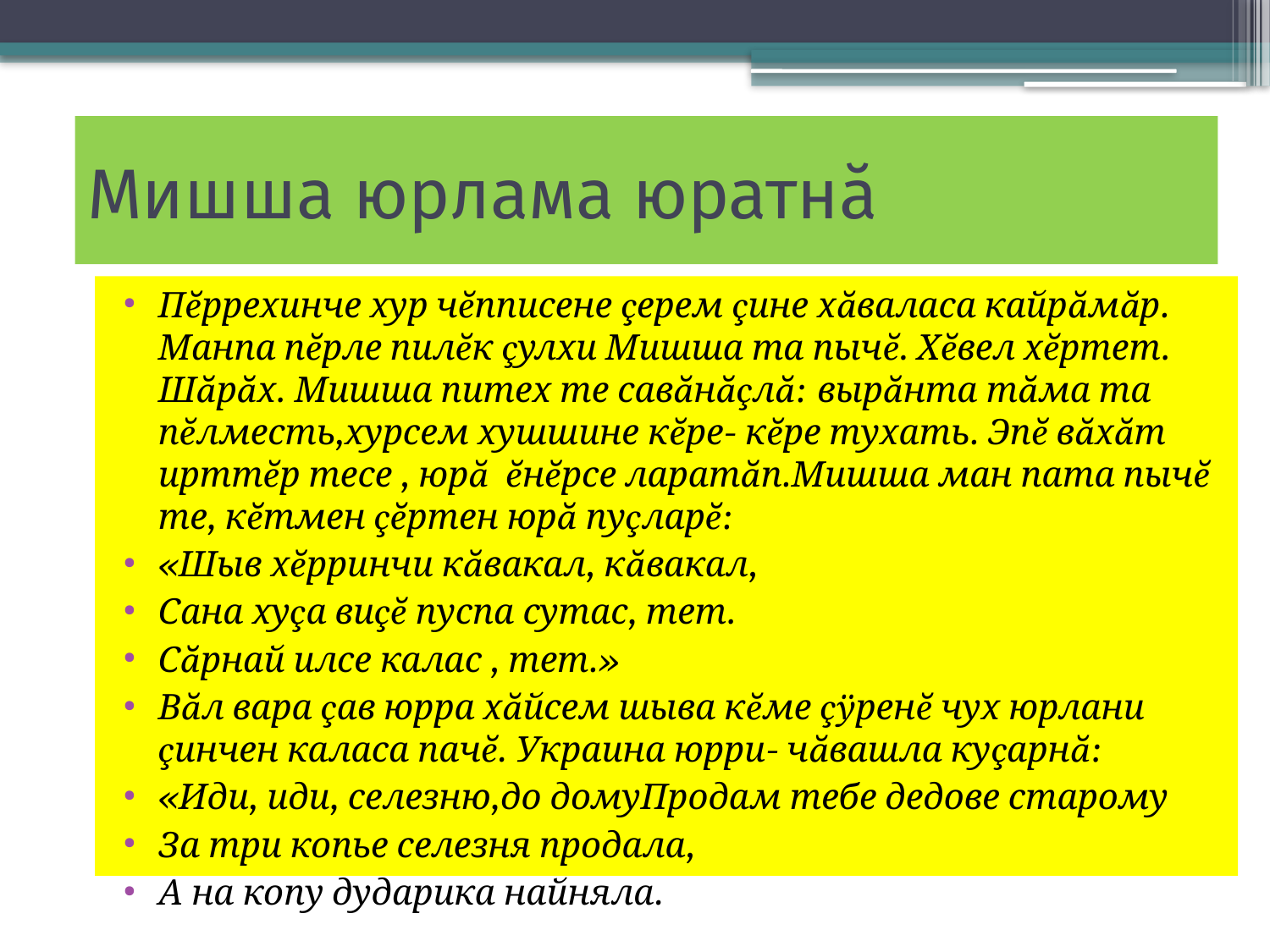

# Мишша юрлама юратнă
Пĕррехинче хур чĕпписене çерем çине хăваласа кайрăмăр. Манпа пĕрле пилĕк çулхи Мишша та пычĕ. Хĕвел хĕртет. Шăрăх. Мишша питех те савăнăçлă: вырăнта тăма та пĕлместь,хурсем хушшине кĕре- кĕре тухать. Эпĕ вăхăт ирттĕр тесе , юрă  ĕнĕрсе ларатăп.Мишша ман пата пычĕ те, кĕтмен çĕртен юрă пуçларĕ:
«Шыв хĕрринчи кăвакал, кăвакал,
Сана хуçа виçĕ пуспа сутас, тет.
Сăрнай илсе калас , тет.»
Вăл вара çав юрра хăйсем шыва кĕме çÿренĕ чух юрлани çинчен каласа пачĕ. Украина юрри- чăвашла куçарнă:
«Иди, иди, селезню,до домуПродам тебе дедове старому
За три копье селезня продала,
А на копу дударика найняла.